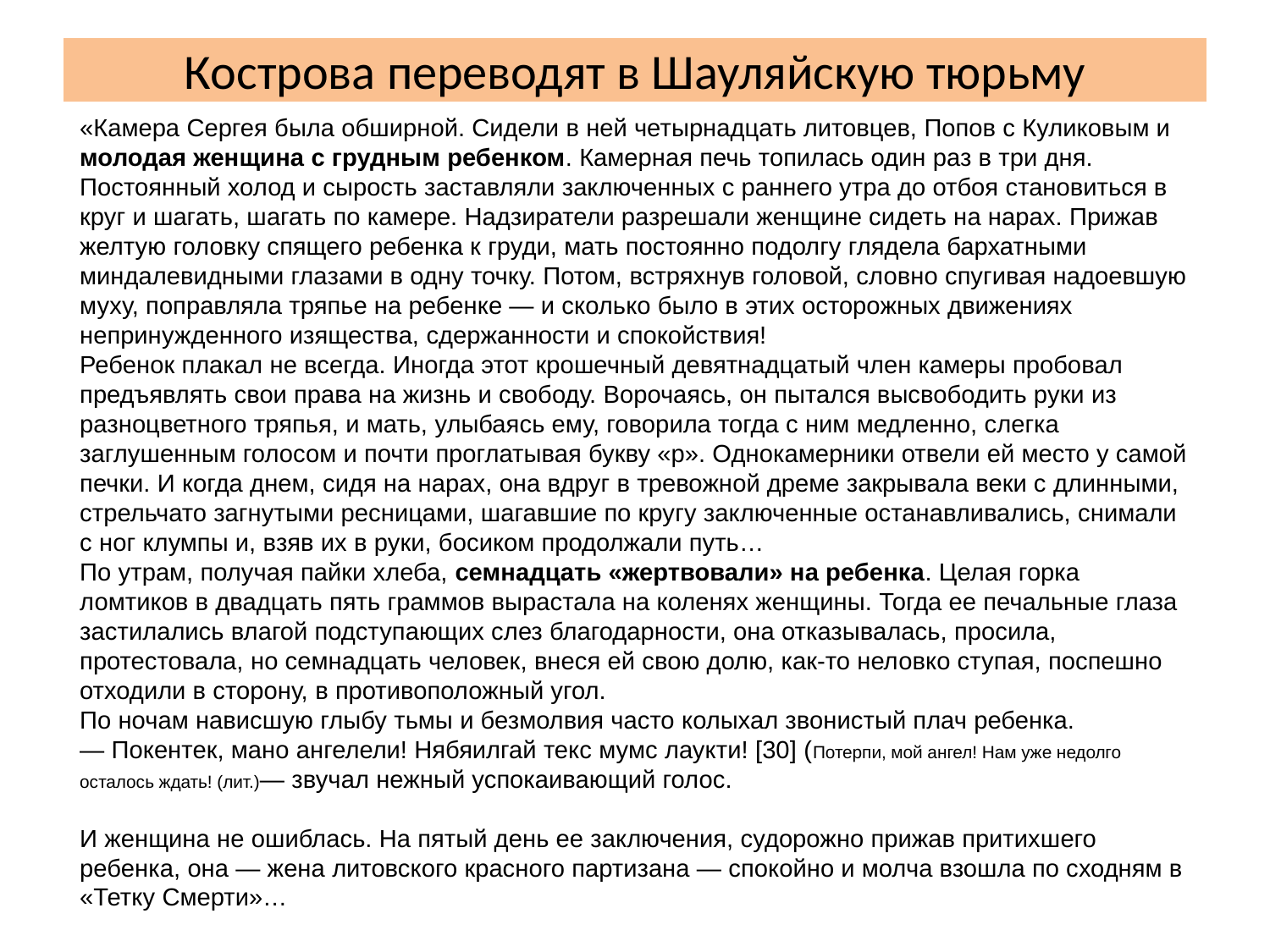

# Кострова переводят в Шауляйскую тюрьму
«Камера Сергея была обширной. Сидели в ней четырнадцать литовцев, Попов с Куликовым и молодая женщина с грудным ребенком. Камерная печь топилась один раз в три дня. Постоянный холод и сырость заставляли заключенных с раннего утра до отбоя становиться в круг и шагать, шагать по камере. Надзиратели разрешали женщине сидеть на нарах. Прижав желтую головку спящего ребенка к груди, мать постоянно подолгу глядела бархатными миндалевидными глазами в одну точку. Потом, встряхнув головой, словно спугивая надоевшую муху, поправляла тряпье на ребенке — и сколько было в этих осторожных движениях непринужденного изящества, сдержанности и спокойствия!
Ребенок плакал не всегда. Иногда этот крошечный девятнадцатый член камеры пробовал предъявлять свои права на жизнь и свободу. Ворочаясь, он пытался высвободить руки из разноцветного тряпья, и мать, улыбаясь ему, говорила тогда с ним медленно, слегка заглушенным голосом и почти проглатывая букву «р». Однокамерники отвели ей место у самой печки. И когда днем, сидя на нарах, она вдруг в тревожной дреме закрывала веки с длинными, стрельчато загнутыми ресницами, шагавшие по кругу заключенные останавливались, снимали с ног клумпы и, взяв их в руки, босиком продолжали путь…
По утрам, получая пайки хлеба, семнадцать «жертвовали» на ребенка. Целая горка ломтиков в двадцать пять граммов вырастала на коленях женщины. Тогда ее печальные глаза застилались влагой подступающих слез благодарности, она отказывалась, просила, протестовала, но семнадцать человек, внеся ей свою долю, как-то неловко ступая, поспешно отходили в сторону, в противоположный угол.
По ночам нависшую глыбу тьмы и безмолвия часто колыхал звонистый плач ребенка.
— Покентек, мано ангелели! Нябяилгай текс мумс лаукти! [30] (Потерпи, мой ангел! Нам уже недолго осталось ждать! (лит.)— звучал нежный успокаивающий голос.
И женщина не ошиблась. На пятый день ее заключения, судорожно прижав притихшего ребенка, она — жена литовского красного партизана — спокойно и молча взошла по сходням в «Тетку Смерти»…